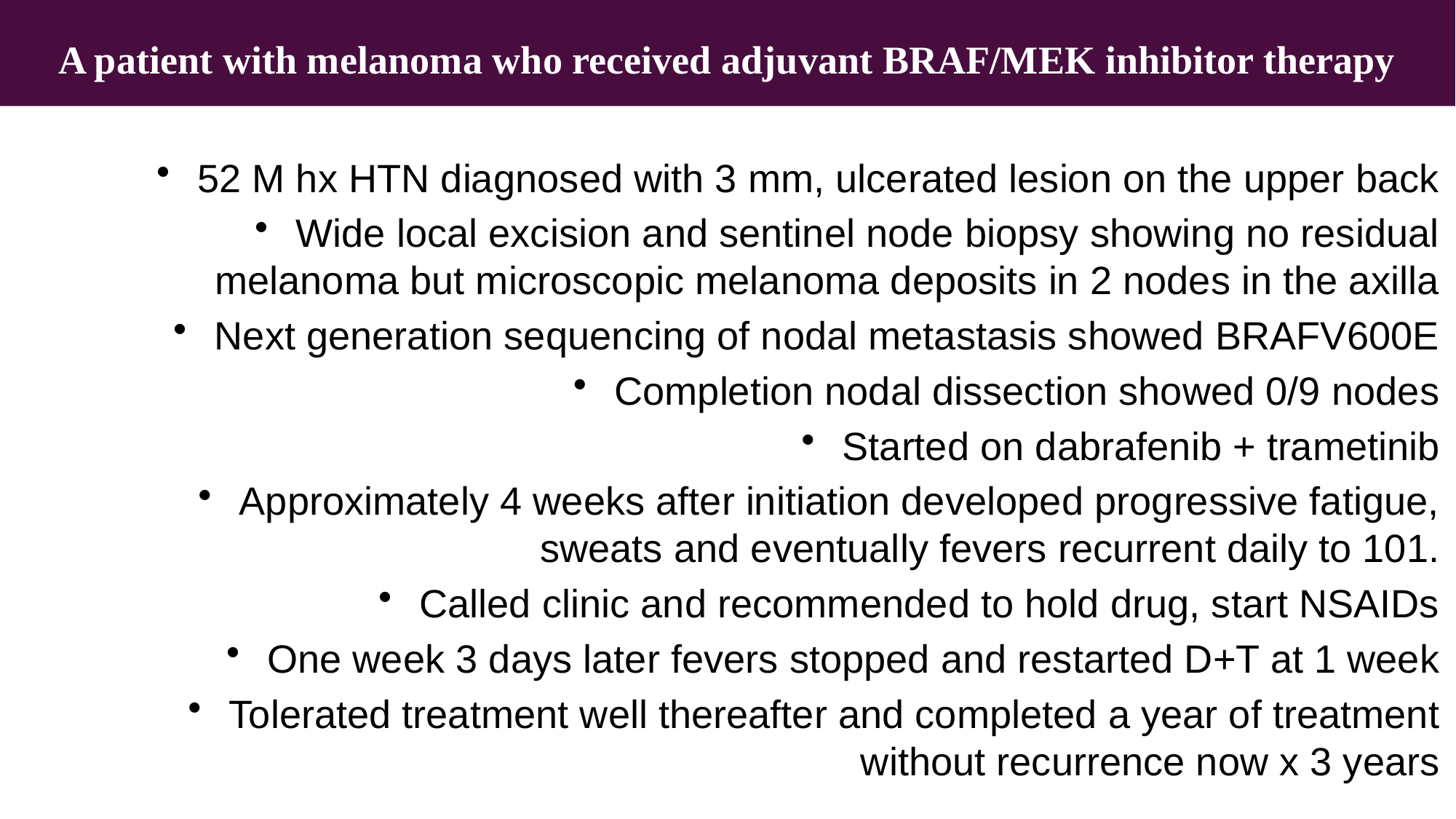

A patient with melanoma who received adjuvant BRAF/MEK inhibitor therapy
52 M hx HTN diagnosed with 3 mm, ulcerated lesion on the upper back
Wide local excision and sentinel node biopsy showing no residual melanoma but microscopic melanoma deposits in 2 nodes in the axilla
Next generation sequencing of nodal metastasis showed BRAFV600E
Completion nodal dissection showed 0/9 nodes
Started on dabrafenib + trametinib
Approximately 4 weeks after initiation developed progressive fatigue, sweats and eventually fevers recurrent daily to 101.
Called clinic and recommended to hold drug, start NSAIDs
One week 3 days later fevers stopped and restarted D+T at 1 week
Tolerated treatment well thereafter and completed a year of treatment without recurrence now x 3 years